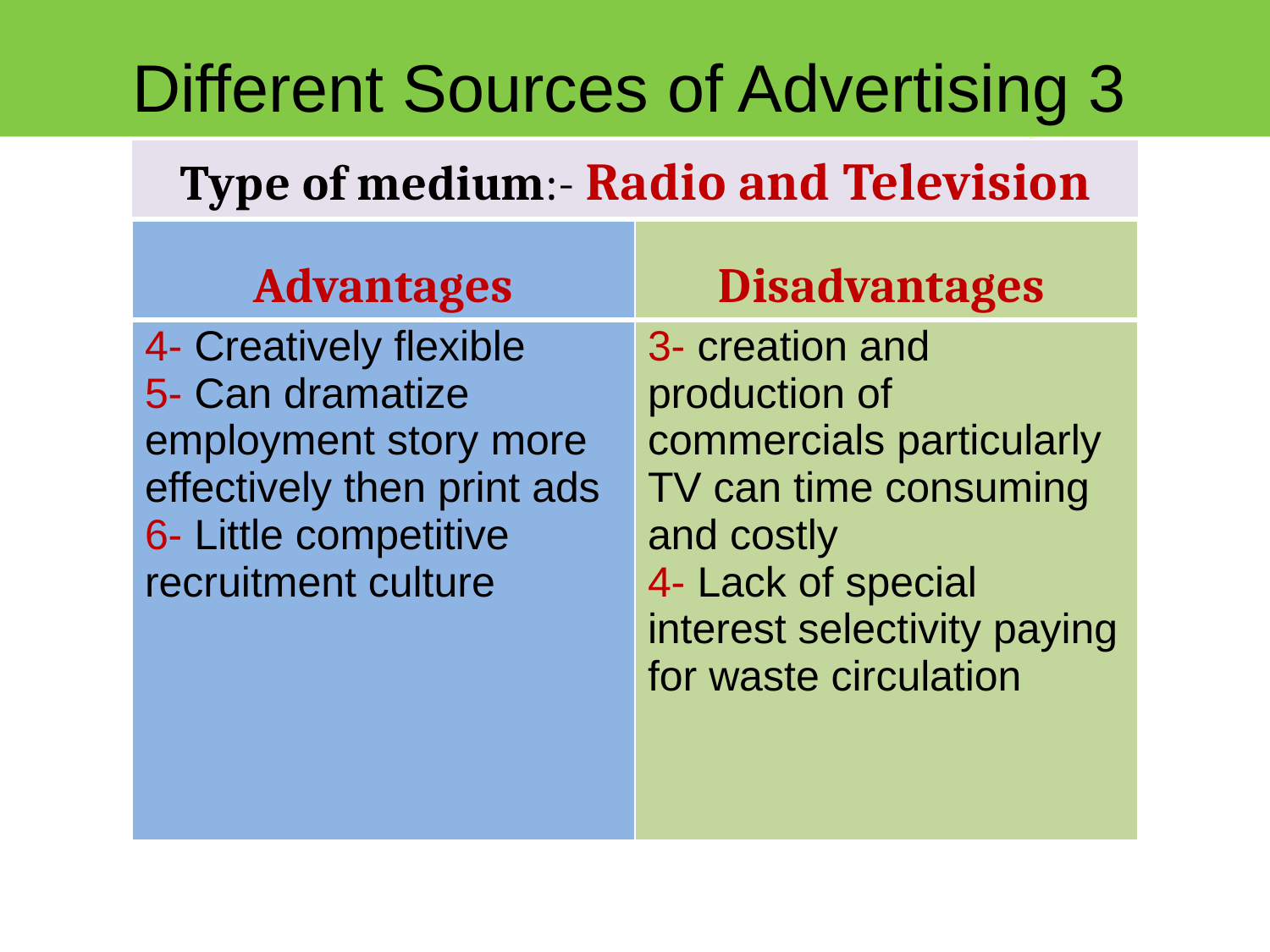

Different Sources of Advertising 3

Type of medium:- Radio and Television
| Advantages | Disadvantages |
| --- | --- |
| 4- Creatively flexible 5- Can dramatize employment story more effectively then print ads 6- Little competitive recruitment culture | 3- creation and production of commercials particularly TV can time consuming and costly 4- Lack of special interest selectivity paying for waste circulation |
| --- | --- |